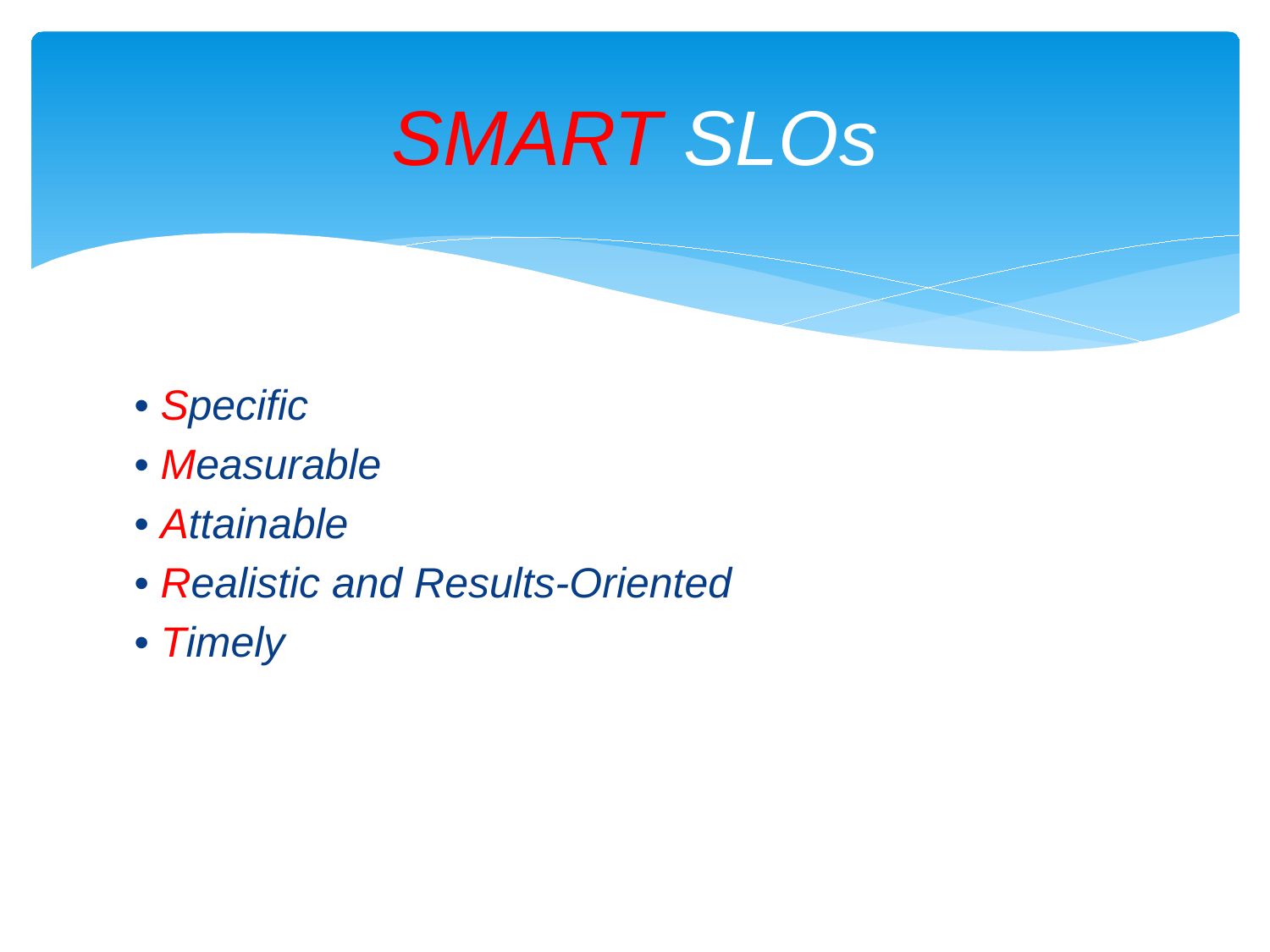

# SMART SLOs
• Specific
• Measurable
• Attainable
• Realistic and Results-Oriented
• Timely